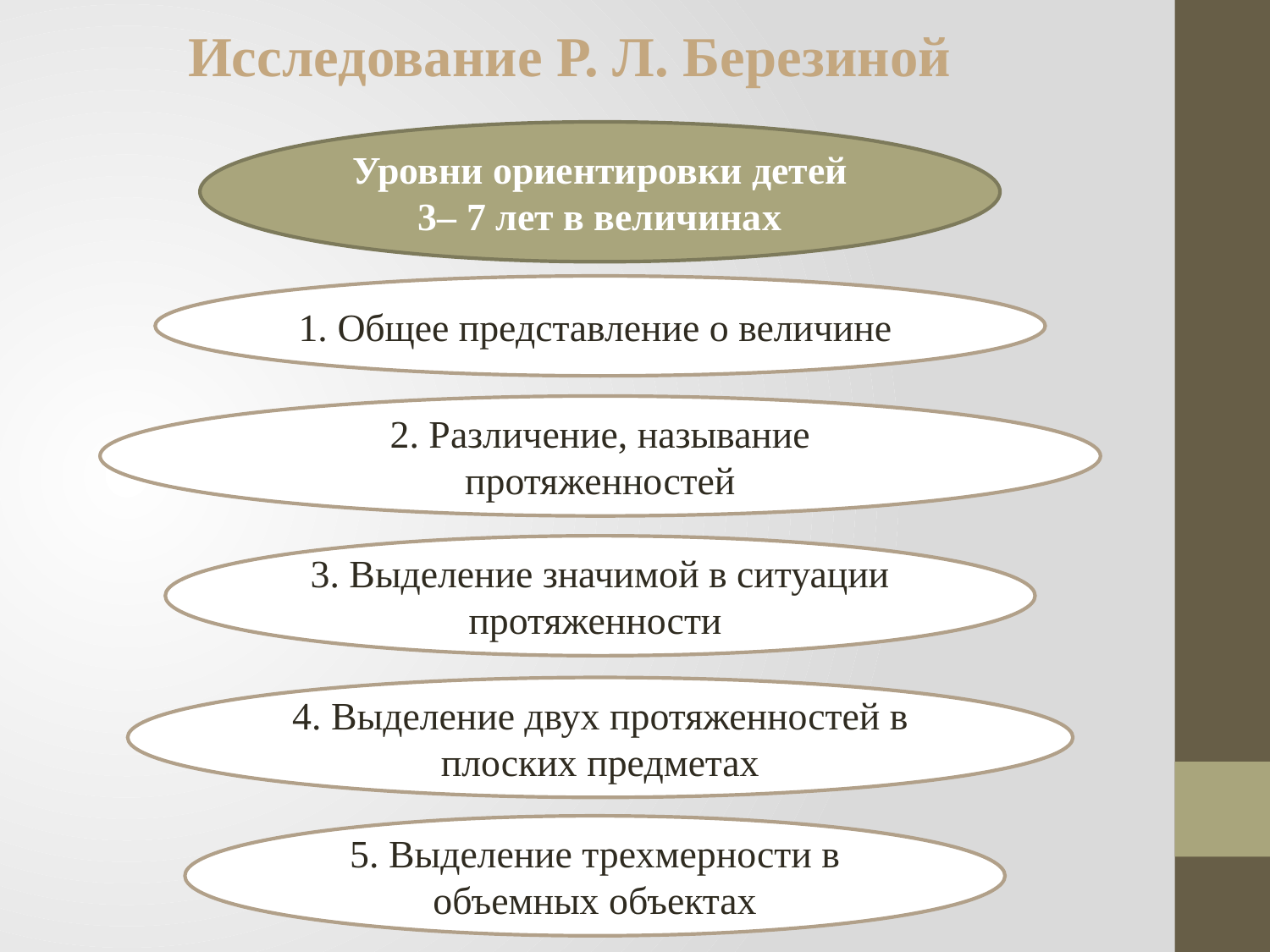

Исследование Р. Л. Березиной
Уровни ориентировки детей 3– 7 лет в величинах
1. Общее представление о величине
2. Различение, называние протяженностей
3. Выделение значимой в ситуации протяженности
4. Выделение двух протяженностей в плоских предметах
5. Выделение трехмерности в объемных объектах